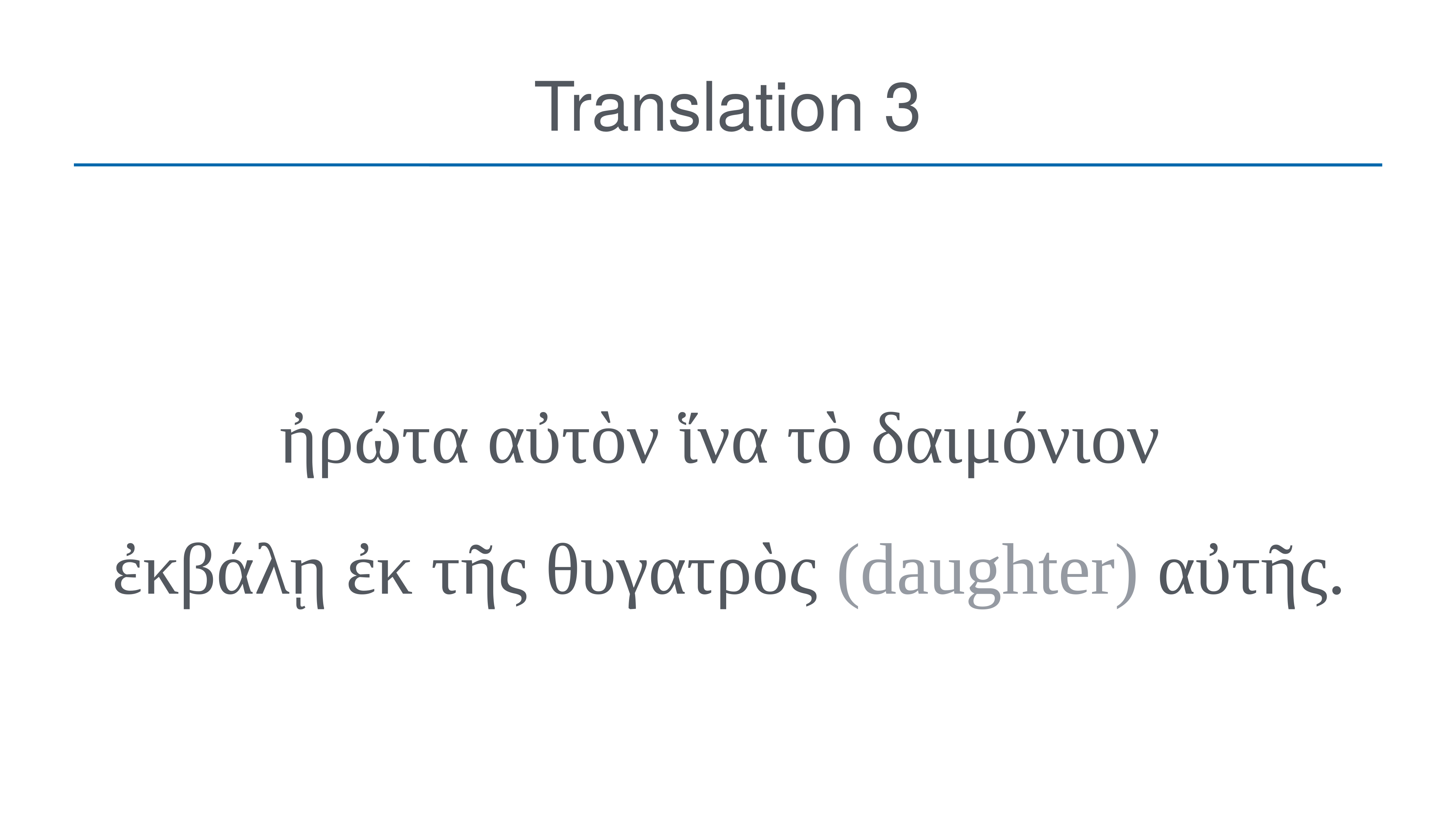

# Translation 3
ἠρώτα αὐτὸν ἵνα τὸ δαιμόνιον
ἐκβάλῃ ἐκ τῆς θυγατρὸς (daughter) αὐτῆς.